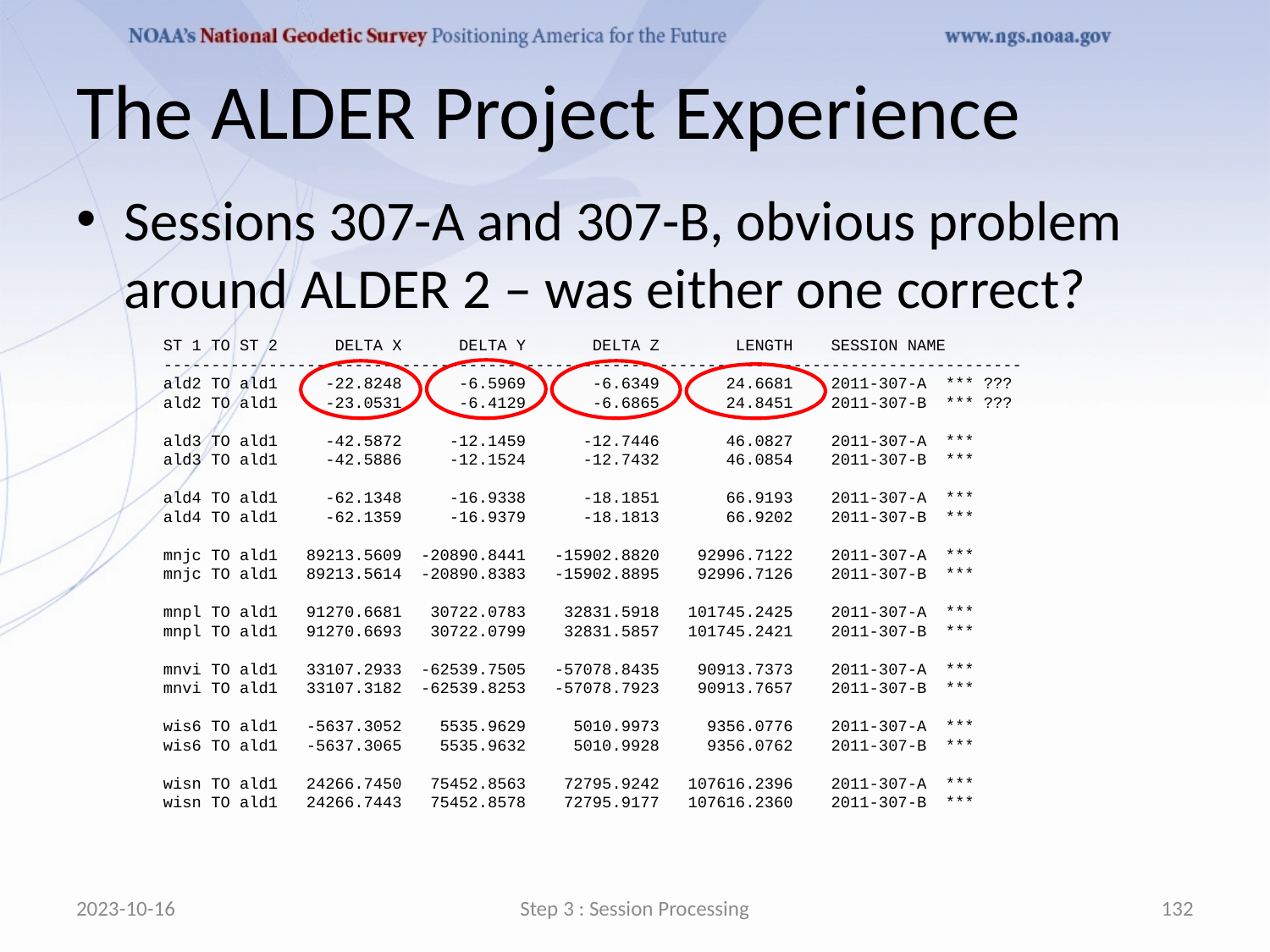

# The ALDER Project Experience
Sessions 307-A and 307-B, obvious problem around ALDER 2 – was either one correct?
ST 1 TO ST 2      DELTA X      DELTA Y       DELTA Z        LENGTH    SESSION NAME
------------------------------------------------------------------------------------------
ald2 TO ald1     -22.8248      -6.5969       -6.6349       24.6681    2011-307-A  *** ???
ald2 TO ald1     -23.0531      -6.4129       -6.6865       24.8451    2011-307-B  *** ???

ald3 TO ald1     -42.5872     -12.1459      -12.7446       46.0827    2011-307-A  ***
ald3 TO ald1     -42.5886     -12.1524      -12.7432       46.0854    2011-307-B  ***

ald4 TO ald1     -62.1348     -16.9338      -18.1851       66.9193    2011-307-A  ***
ald4 TO ald1     -62.1359     -16.9379      -18.1813       66.9202    2011-307-B  ***

mnjc TO ald1   89213.5609  -20890.8441   -15902.8820    92996.7122    2011-307-A  ***
mnjc TO ald1   89213.5614  -20890.8383   -15902.8895    92996.7126    2011-307-B  ***

mnpl TO ald1   91270.6681   30722.0783    32831.5918   101745.2425    2011-307-A  ***
mnpl TO ald1   91270.6693   30722.0799    32831.5857   101745.2421    2011-307-B  ***

mnvi TO ald1   33107.2933  -62539.7505   -57078.8435    90913.7373    2011-307-A  ***
mnvi TO ald1   33107.3182  -62539.8253   -57078.7923    90913.7657    2011-307-B  ***

wis6 TO ald1   -5637.3052    5535.9629     5010.9973     9356.0776    2011-307-A  ***
wis6 TO ald1   -5637.3065    5535.9632     5010.9928     9356.0762    2011-307-B  ***

wisn TO ald1   24266.7450   75452.8563    72795.9242   107616.2396    2011-307-A  ***
wisn TO ald1   24266.7443   75452.8578    72795.9177   107616.2360    2011-307-B  ***

2023-10-16
Step 3 : Session Processing
132